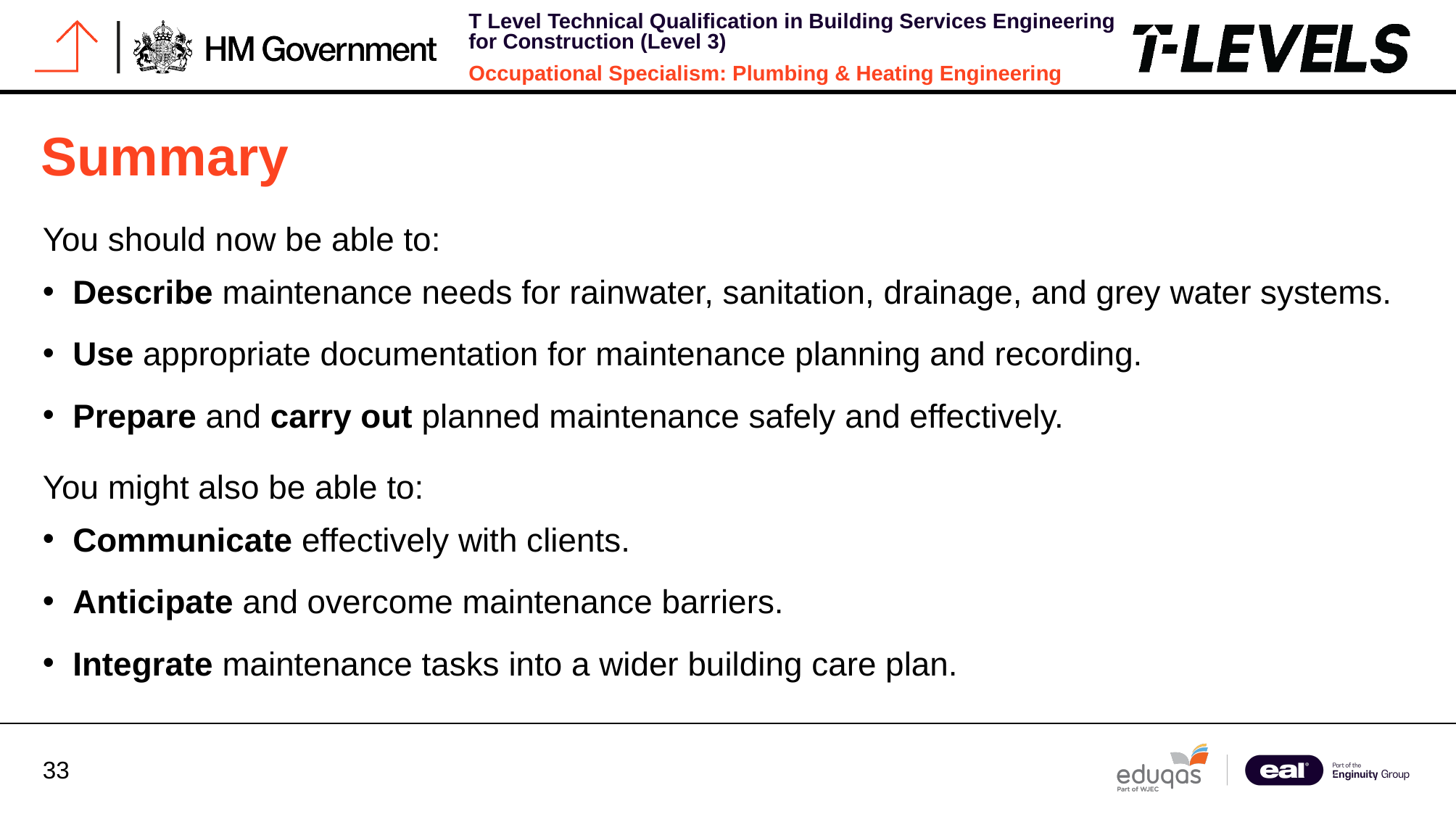

# Summary
You should now be able to:
Describe maintenance needs for rainwater, sanitation, drainage, and grey water systems.
Use appropriate documentation for maintenance planning and recording.
Prepare and carry out planned maintenance safely and effectively.
You might also be able to:
Communicate effectively with clients.
Anticipate and overcome maintenance barriers.
Integrate maintenance tasks into a wider building care plan.